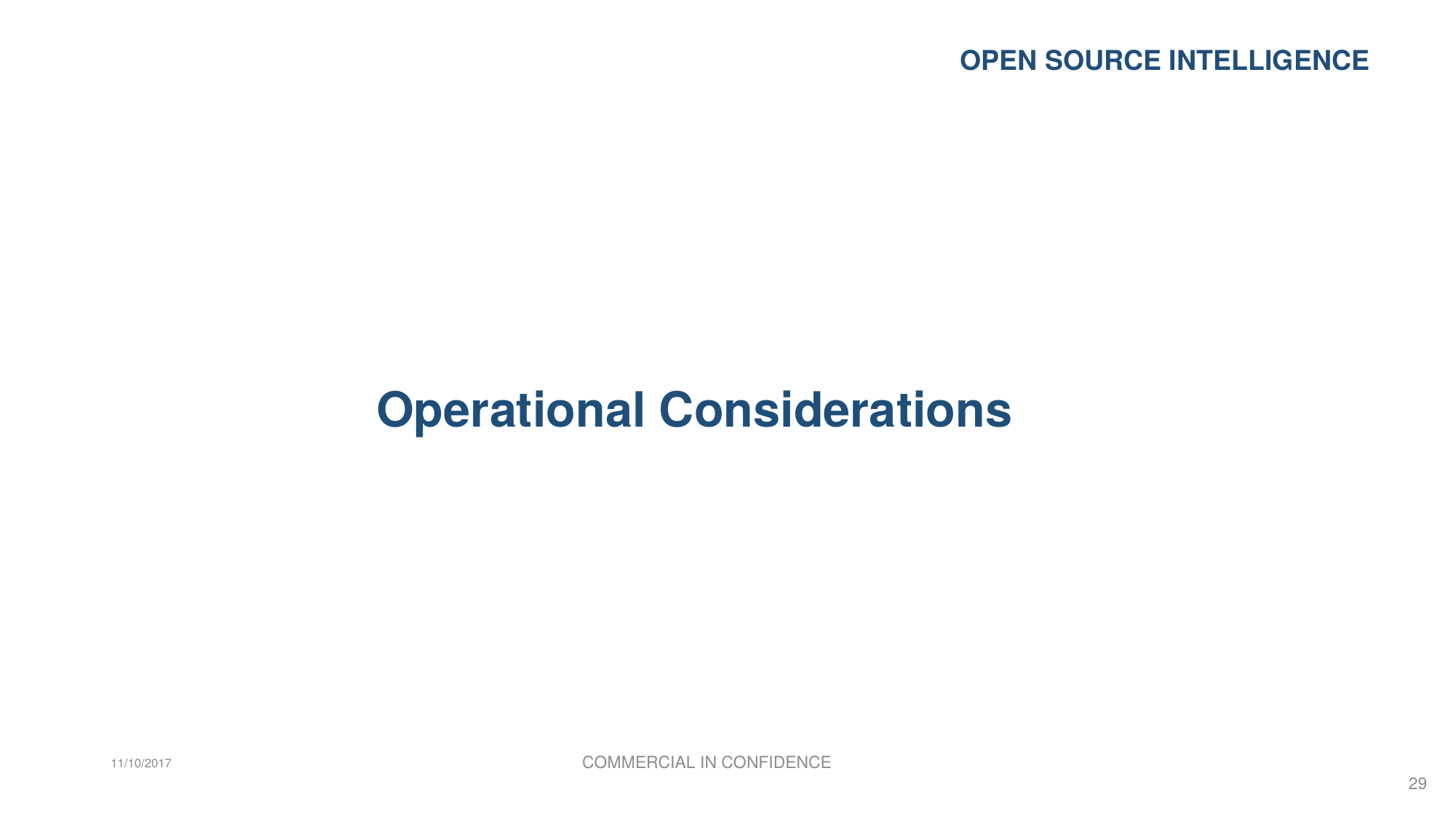

Open source INTELLIGENCE
# Operational Considerations
COMMERCIAL IN CONFIDENCE
11/10/2017
29